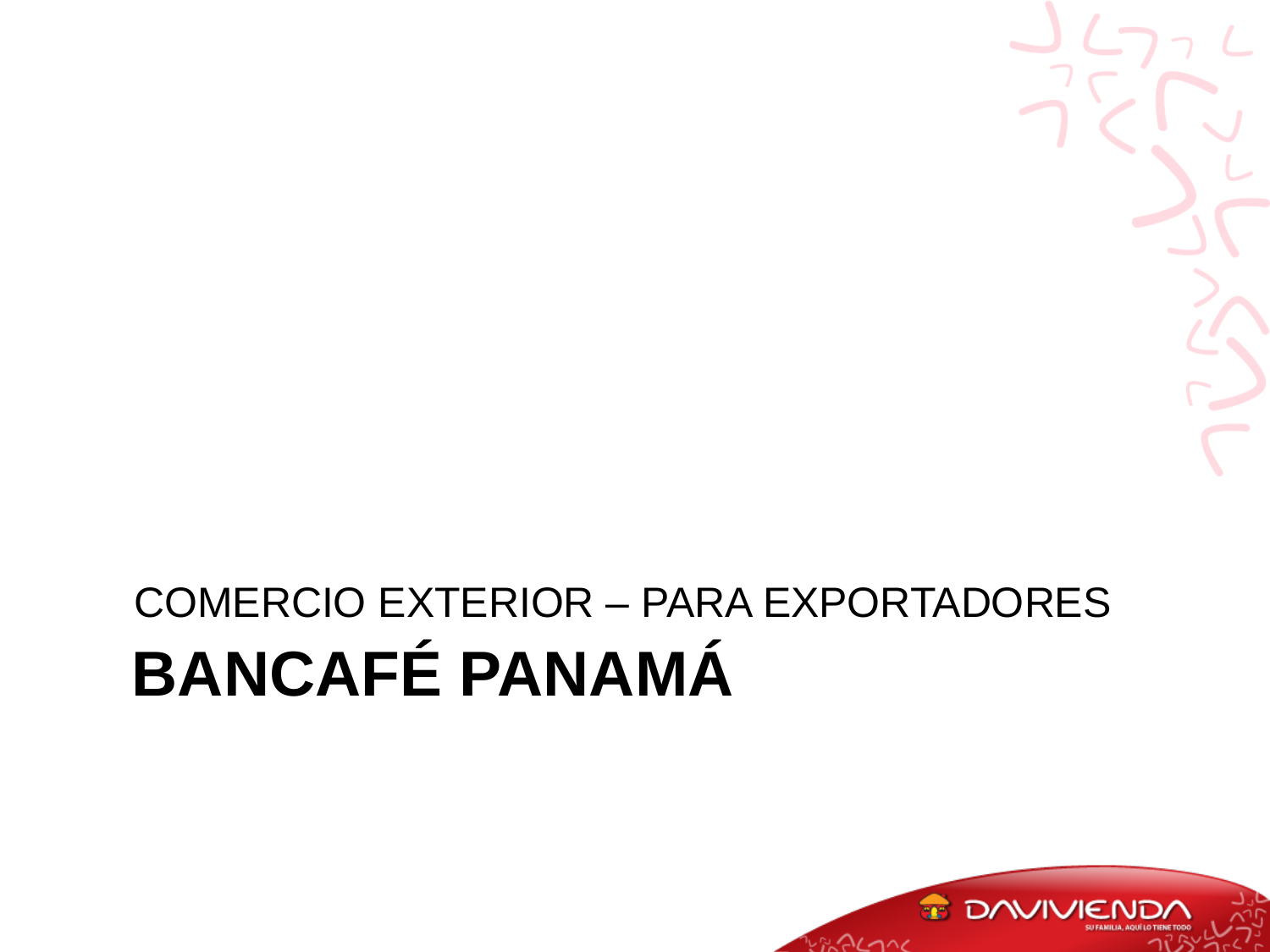

COMERCIO EXTERIOR – PARA EXPORTADORES
Bancafé Panamá